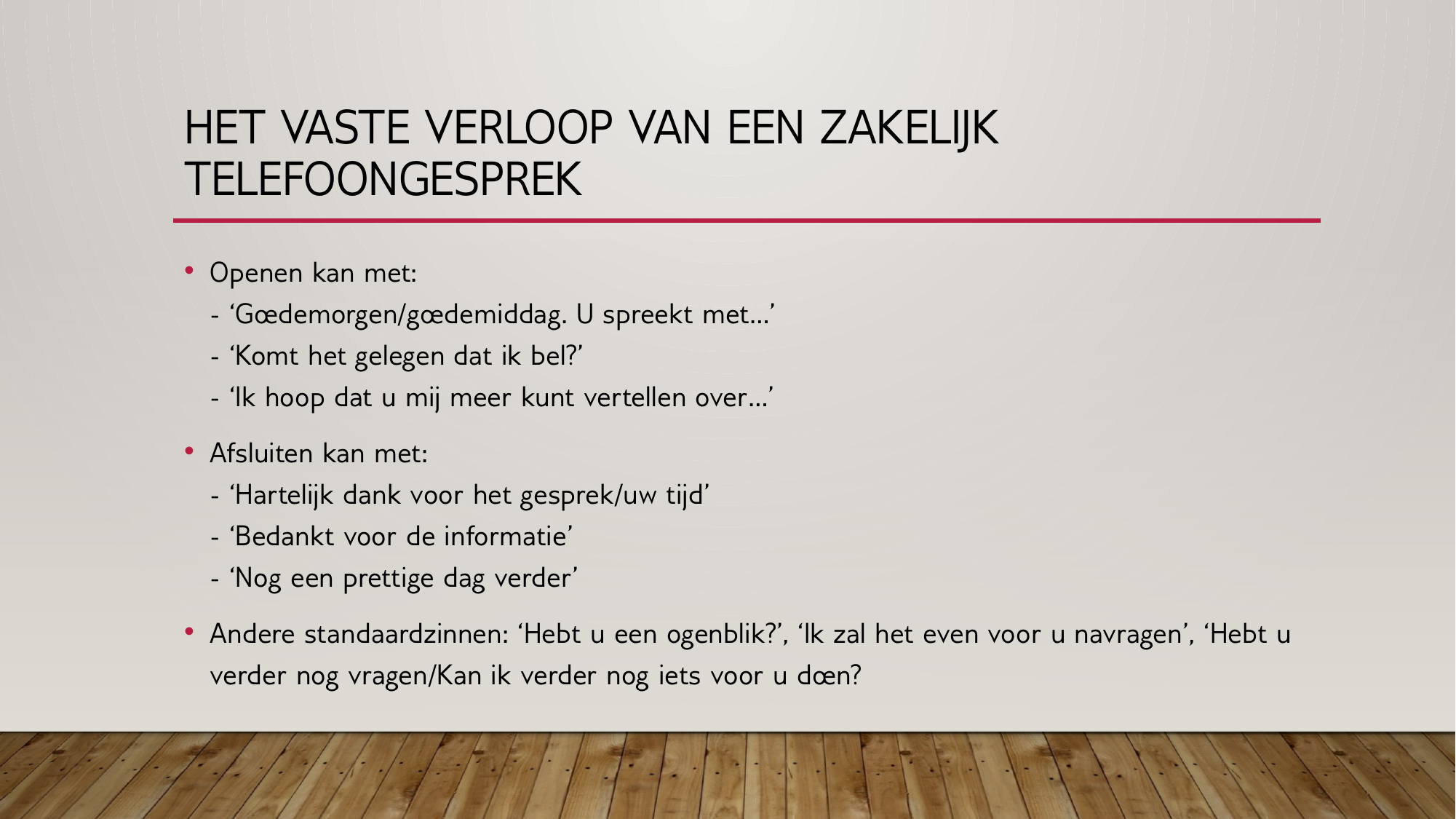

# Het vaste verloop van een zakelijk telefoongesprek
Openen kan met:
- ‘Goedemorgen/goedemiddag. U spreekt met…’
- ‘Komt het gelegen dat ik bel?’
- ‘Ik hoop dat u mij meer kunt vertellen over…’
Afsluiten kan met:
- ‘Hartelijk dank voor het gesprek/uw tijd’
- ‘Bedankt voor de informatie’
- ‘Nog een prettige dag verder’
Andere standaardzinnen: ‘Hebt u een ogenblik?’, ‘Ik zal het even voor u navragen’, ‘Hebt u verder nog vragen/Kan ik verder nog iets voor u doen?